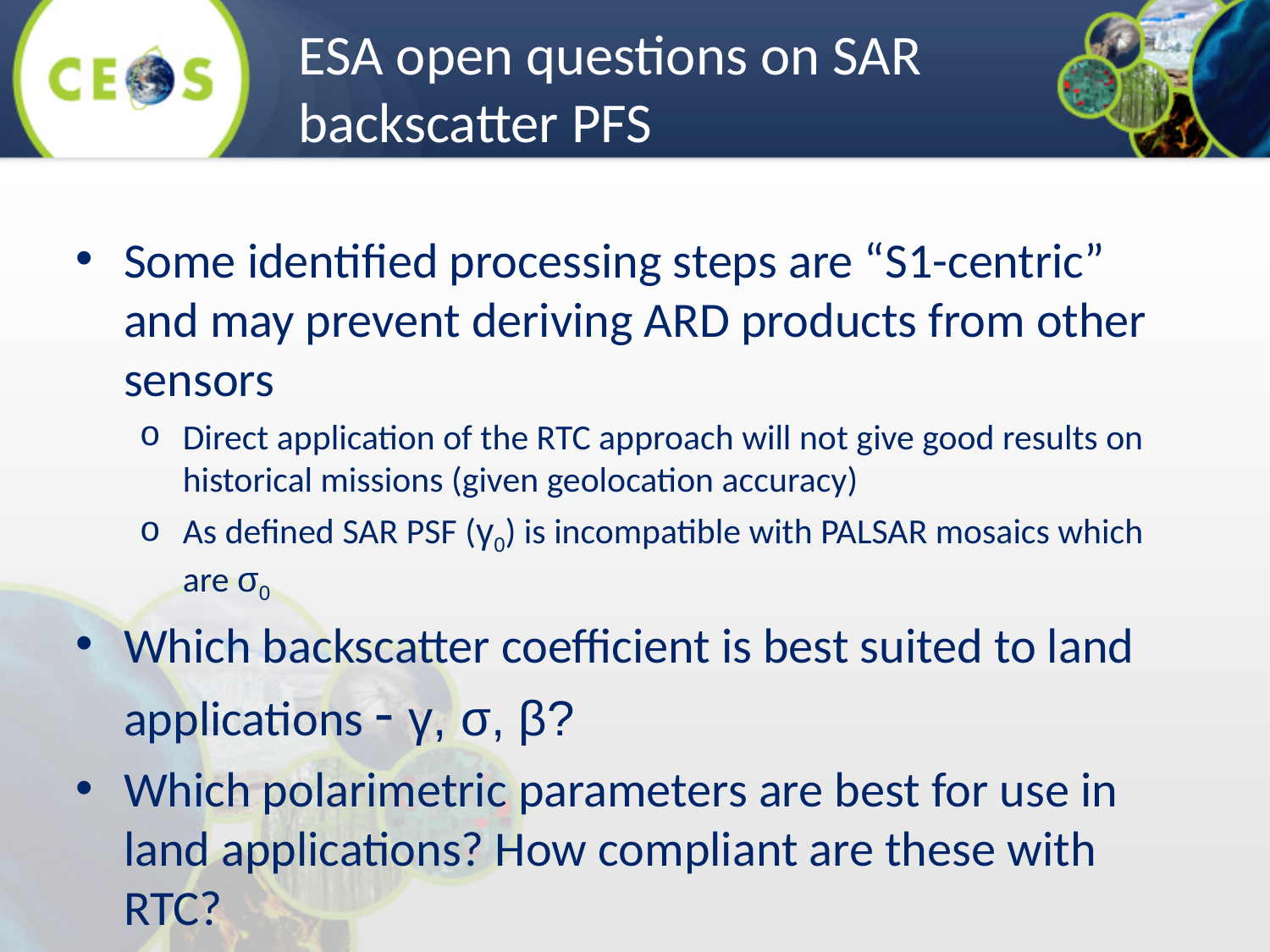

ESA open questions on SAR backscatter PFS

Some identified processing steps are “S1-centric” and may prevent deriving ARD products from other sensors
Direct application of the RTC approach will not give good results on historical missions (given geolocation accuracy)
As defined SAR PSF (γ0) is incompatible with PALSAR mosaics which are σ0
Which backscatter coefficient is best suited to land applications - γ, σ, β?
Which polarimetric parameters are best for use in land applications? How compliant are these with RTC?